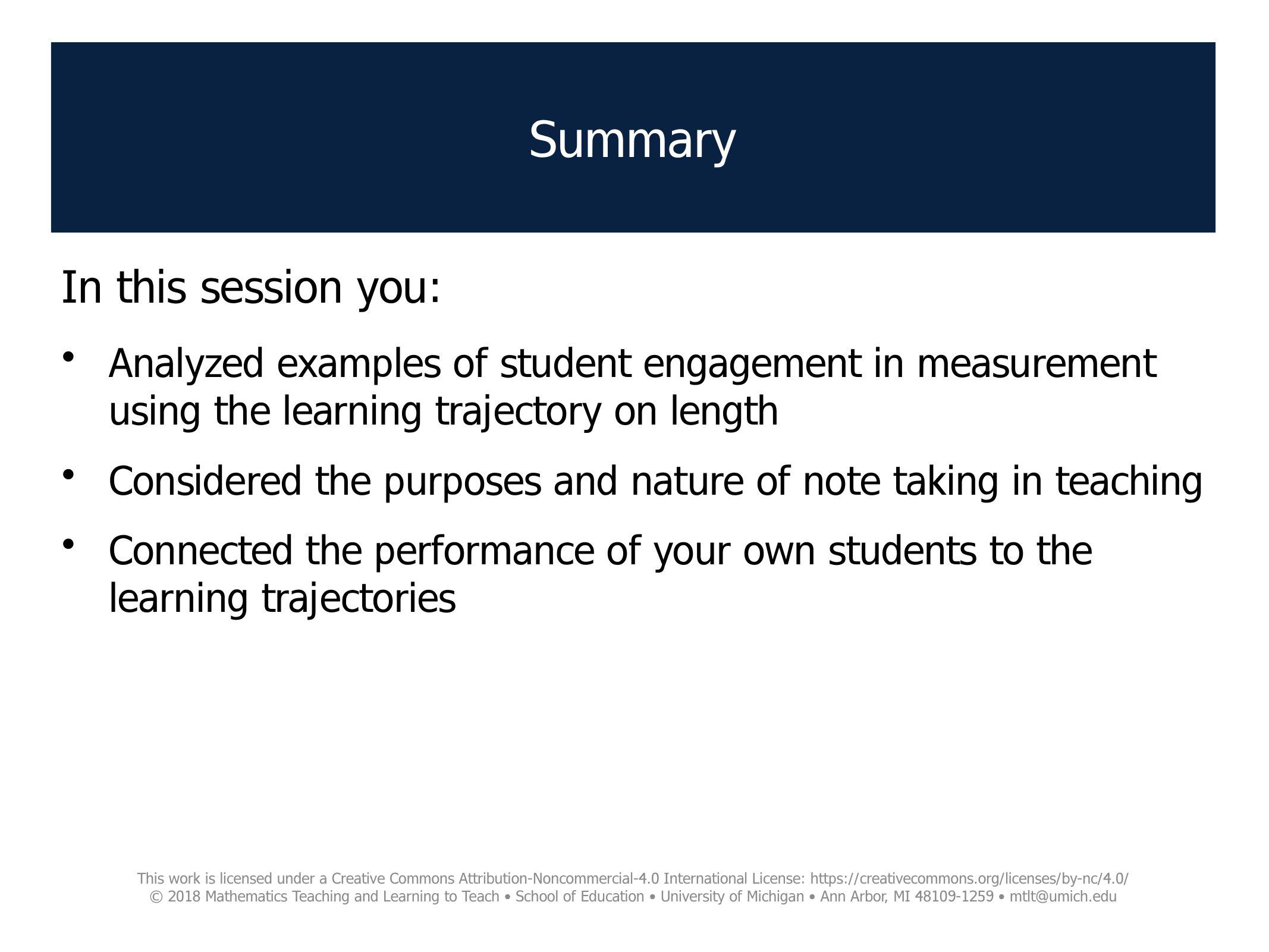

# Summary
In this session you:
Analyzed examples of student engagement in measurement using the learning trajectory on length
Considered the purposes and nature of note taking in teaching
Connected the performance of your own students to the learning trajectories
This work is licensed under a Creative Commons Attribution-Noncommercial-4.0 International License: https://creativecommons.org/licenses/by-nc/4.0/
© 2018 Mathematics Teaching and Learning to Teach • School of Education • University of Michigan • Ann Arbor, MI 48109-1259 • mtlt@umich.edu